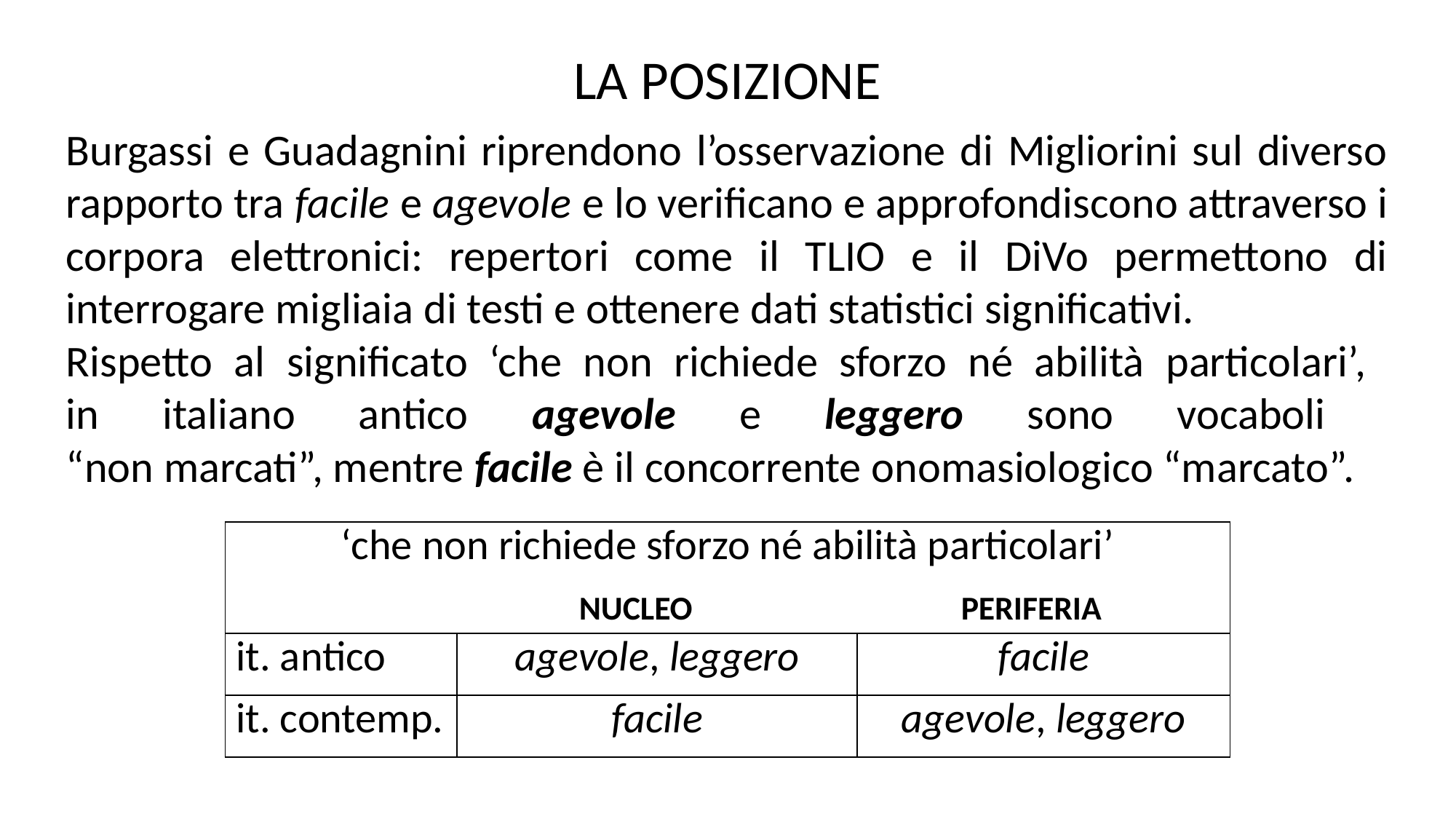

LA POSIZIONE
Burgassi e Guadagnini riprendono l’osservazione di Migliorini sul diverso rapporto tra facile e agevole e lo verificano e approfondiscono attraverso i corpora elettronici: repertori come il TLIO e il DiVo permettono di interrogare migliaia di testi e ottenere dati statistici significativi.
Rispetto al significato ‘che non richiede sforzo né abilità particolari’,
in italiano antico agevole e leggero sono vocaboli
“non marcati”, mentre facile è il concorrente onomasiologico “marcato”.
| ‘che non richiede sforzo né abilità particolari’ |  |  |
| --- | --- | --- |
| NUCLEO PERIFERIA |  |  |
| it. antico | agevole, leggero | facile |
| it. contemp. | facile | agevole, leggero |